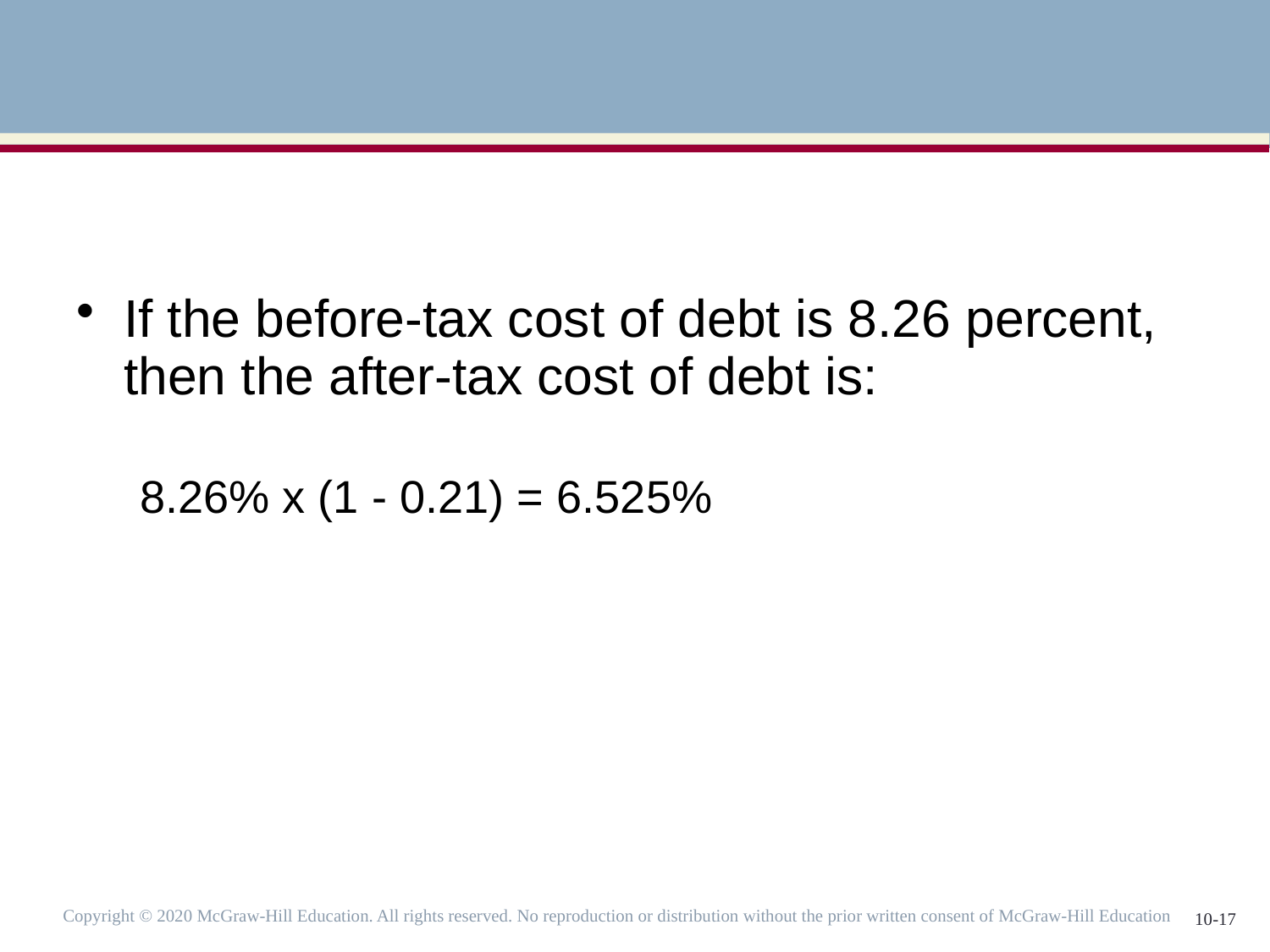

If the before-tax cost of debt is 8.26 percent, then the after-tax cost of debt is:

8.26% x (1 - 0.21) = 6.525%

Copyright © 2020 McGraw-Hill Education. All rights reserved. No reproduction or distribution without the prior written consent of McGraw-Hill Education